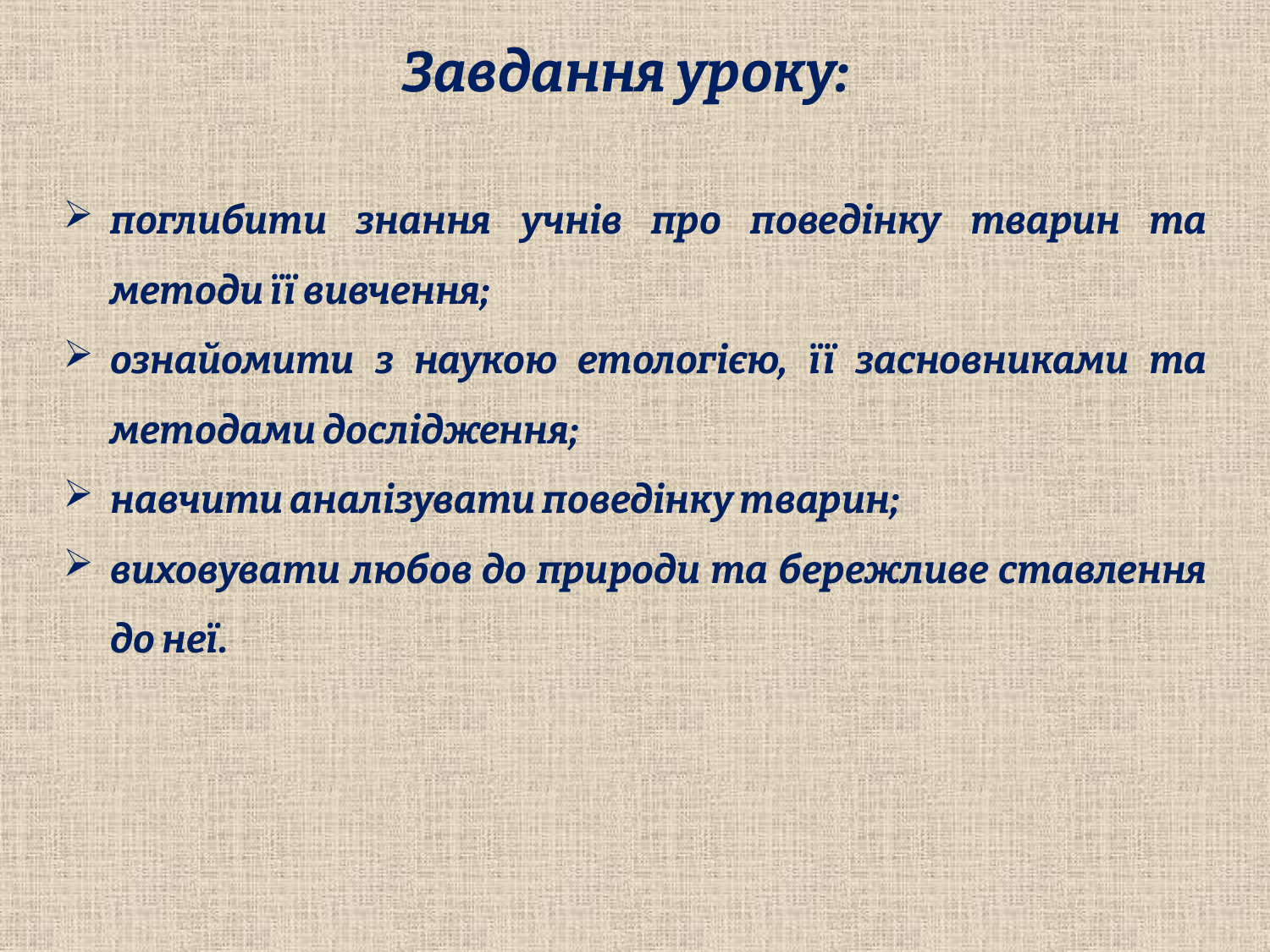

Завдання уроку:
поглибити знання учнів про поведінку тварин та методи її вивчення;
ознайомити з наукою етологією, її засновниками та методами дослідження;
навчити аналізувати поведінку тварин;
виховувати любов до природи та бережливе ставлення до неї.